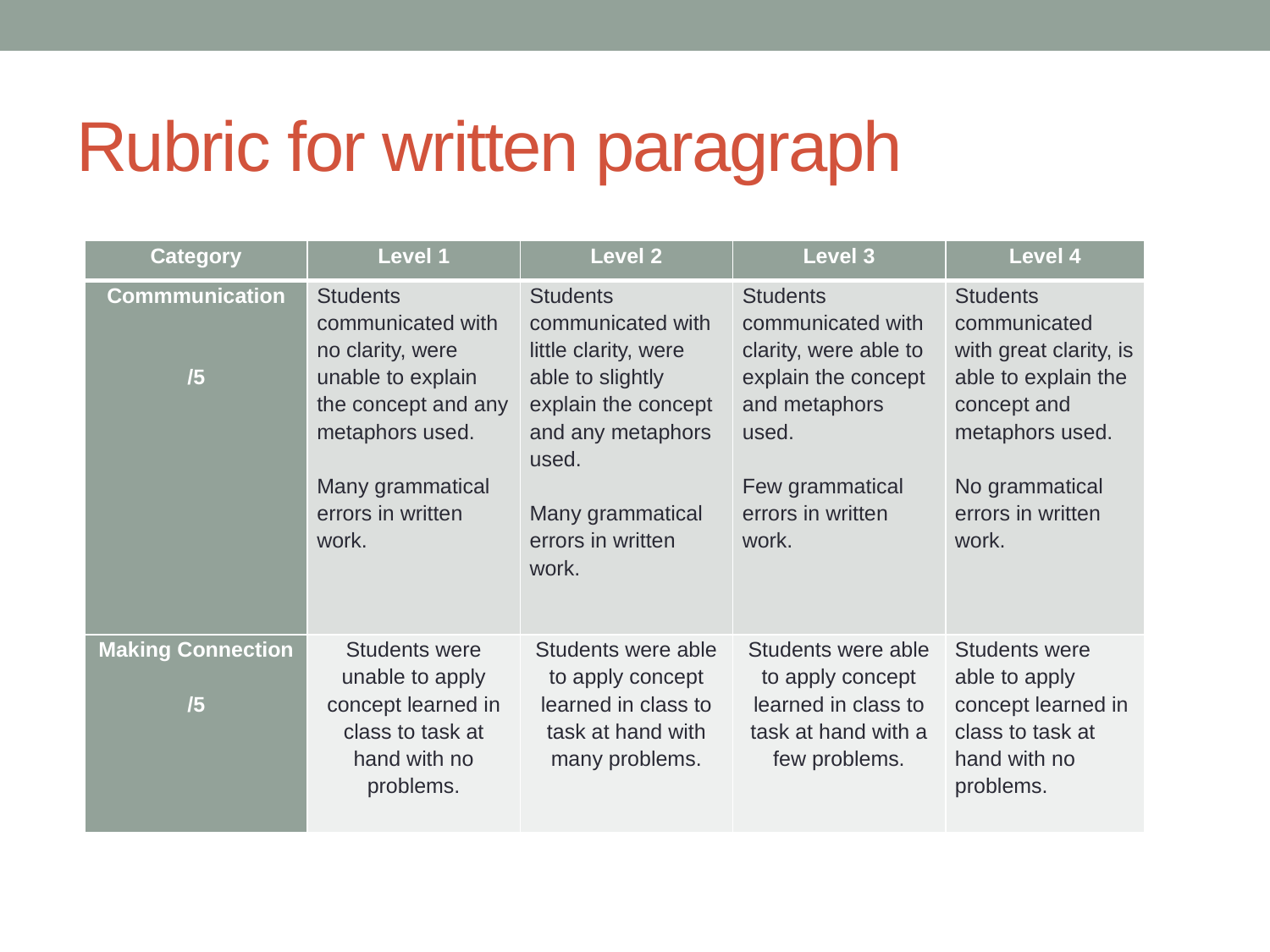

# Rubric for written paragraph
| Category | Level 1 | Level 2 | Level 3 | Level 4 |
| --- | --- | --- | --- | --- |
| Commmunication     /5 | Students communicated with no clarity, were unable to explain the concept and any metaphors used.   Many grammatical errors in written work. | Students communicated with little clarity, were able to slightly explain the concept and any metaphors used.   Many grammatical errors in written work. | Students communicated with clarity, were able to explain the concept and metaphors used.   Few grammatical errors in written work. | Students communicated with great clarity, is able to explain the concept and metaphors used.   No grammatical errors in written work. |
| Making Connection   /5 | Students were unable to apply concept learned in class to task at hand with no problems. | Students were able to apply concept learned in class to task at hand with many problems. | Students were able to apply concept learned in class to task at hand with a few problems. | Students were able to apply concept learned in class to task at hand with no problems. |